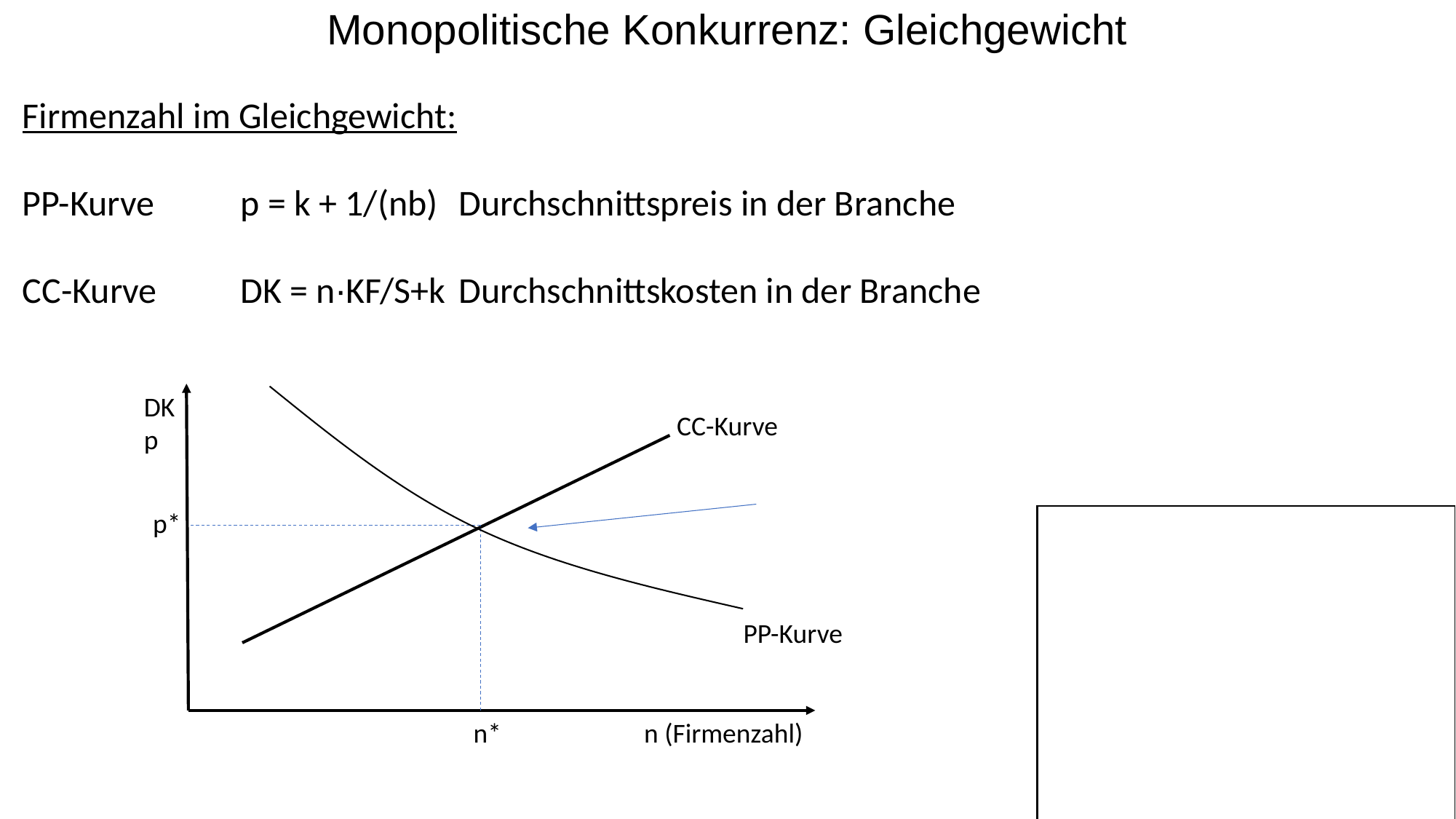

Monopolitische Konkurrenz: Gleichgewicht
Firmenzahl im Gleichgewicht:

PP-Kurve	p = k + 1/(nb)	Durchschnittspreis in der Branche

CC-Kurve	DK = n∙KF/S+k	Durchschnittskosten in der Branche

DK
p

CC-Kurve
p*

PP-Kurve
n*
n (Firmenzahl)